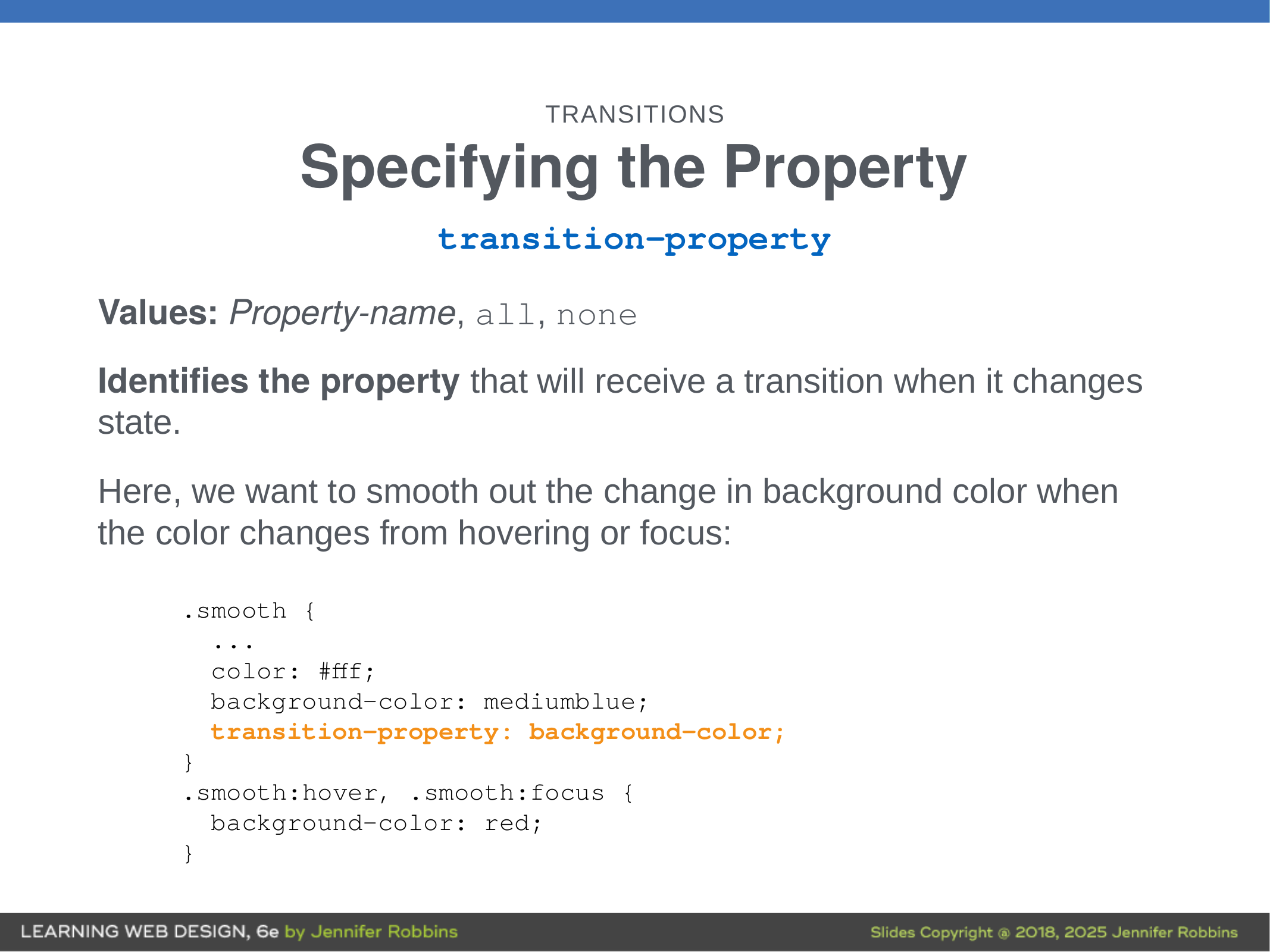

# TRANSITIONS
Specifying the Property
transition-property
Values: Property-name, all, none
Identifies the property that will receive a transition when it changes state.
Here, we want to smooth out the change in background color when the color changes from hovering or focus:
.smooth {
  ...
  color: #fff;
  background-color: mediumblue;
  transition-property: background-color;
}
.smooth:hover, .smooth:focus {
  background-color: red;
}